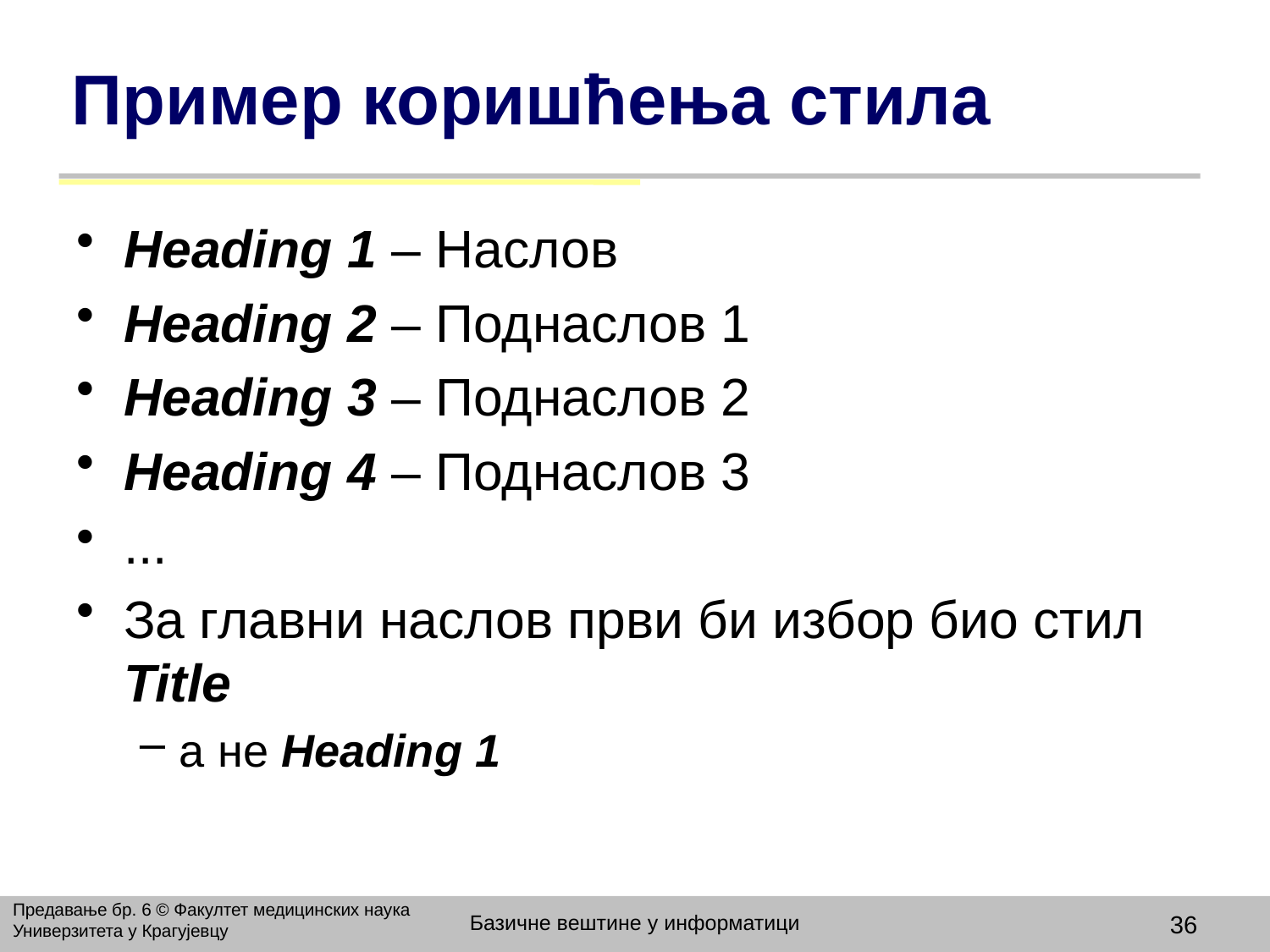

# Пример коришћења стила
Heading 1 – Наслов
Heading 2 – Поднаслов 1
Heading 3 – Поднаслов 2
Heading 4 – Поднаслов 3
...
За главни наслов први би избор био стил Title
а не Heading 1
Предавање бр. 6 © Факултет медицинских наука Универзитета у Крагујевцу
Базичне вештине у информатици
36